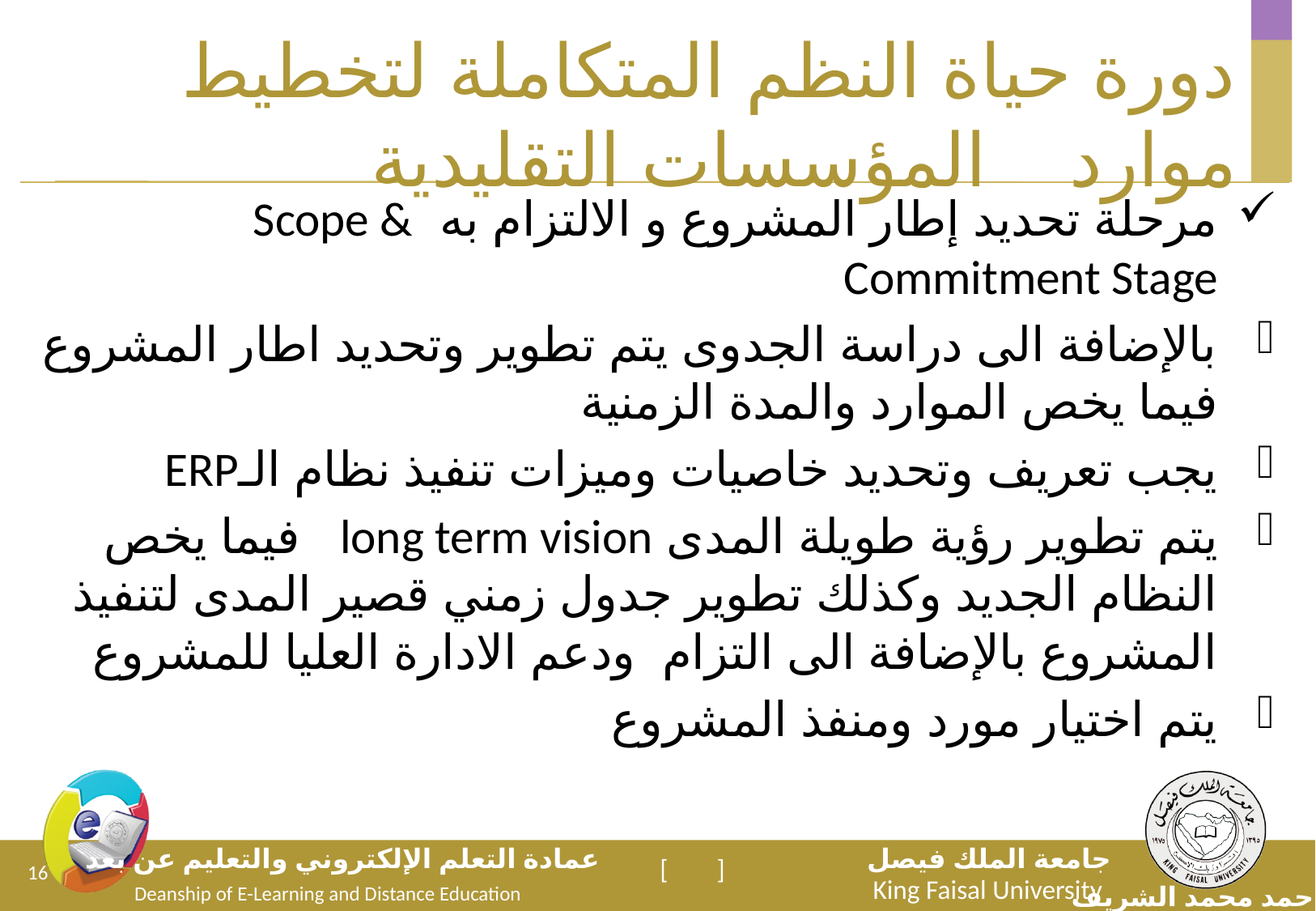

# دورة حياة النظم المتكاملة لتخطيط موارد    المؤسسات التقليدية
مرحلة تحديد إطار المشروع و الالتزام به  Scope & Commitment Stage
بالإضافة الى دراسة الجدوى يتم تطوير وتحديد اطار المشروع فيما يخص الموارد والمدة الزمنية
يجب تعريف وتحديد خاصيات وميزات تنفيذ نظام الـERP
يتم تطوير رؤية طويلة المدى long term vision   فيما يخص النظام الجديد وكذلك تطوير جدول زمني قصير المدى لتنفيذ المشروع بالإضافة الى التزام  ودعم الادارة العليا للمشروع
يتم اختيار مورد ومنفذ المشروع
16